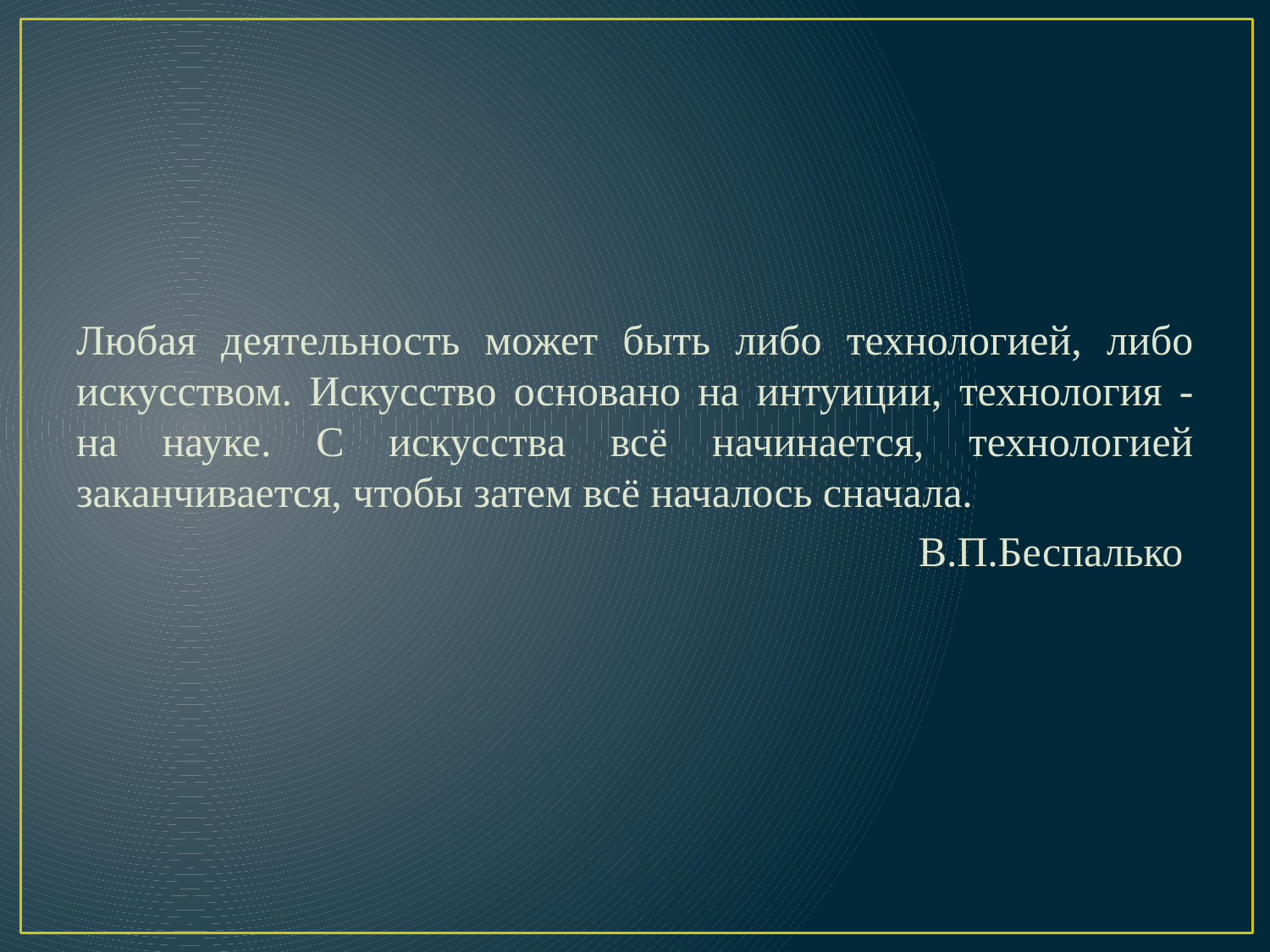

#
Любая деятельность может быть либо технологией, либо искусством. Искусство основано на интуиции, технология - на науке. С искусства всё начинается, технологией заканчивается, чтобы затем всё началось сначала.
В.П.Беспалько